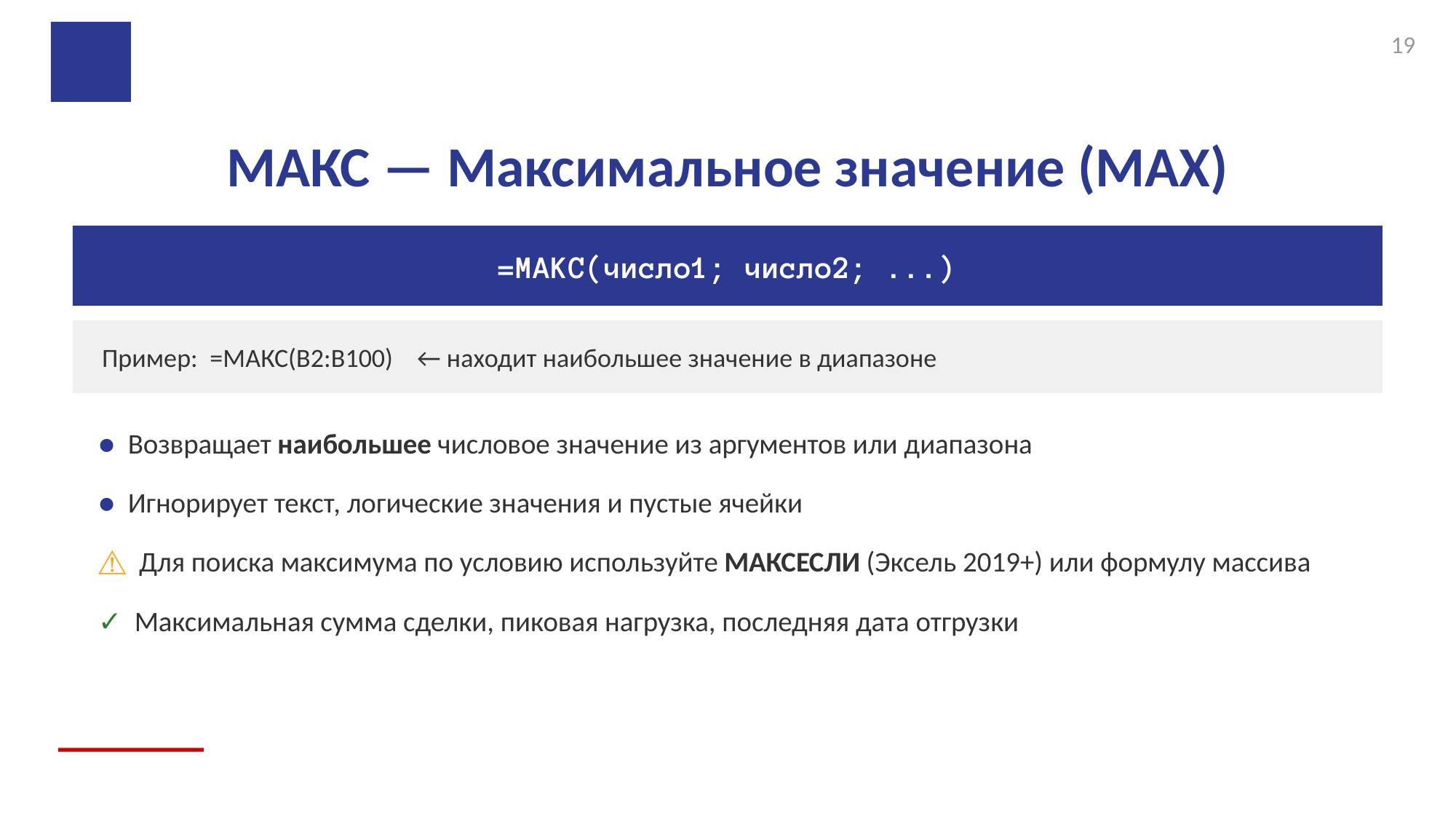

19

МАКС — Максимальное значение (MAX)

=МАКС(число1; число2; ...)

Пример:  =МАКС(B2:B100)    ← находит наибольшее значение в диапазоне
●  Возвращает наибольшее числовое значение из аргументов или диапазона
●  Игнорирует текст, логические значения и пустые ячейки
⚠  Для поиска максимума по условию используйте МАКСЕСЛИ (Эксель 2019+) или формулу массива
✓  Максимальная сумма сделки, пиковая нагрузка, последняя дата отгрузки